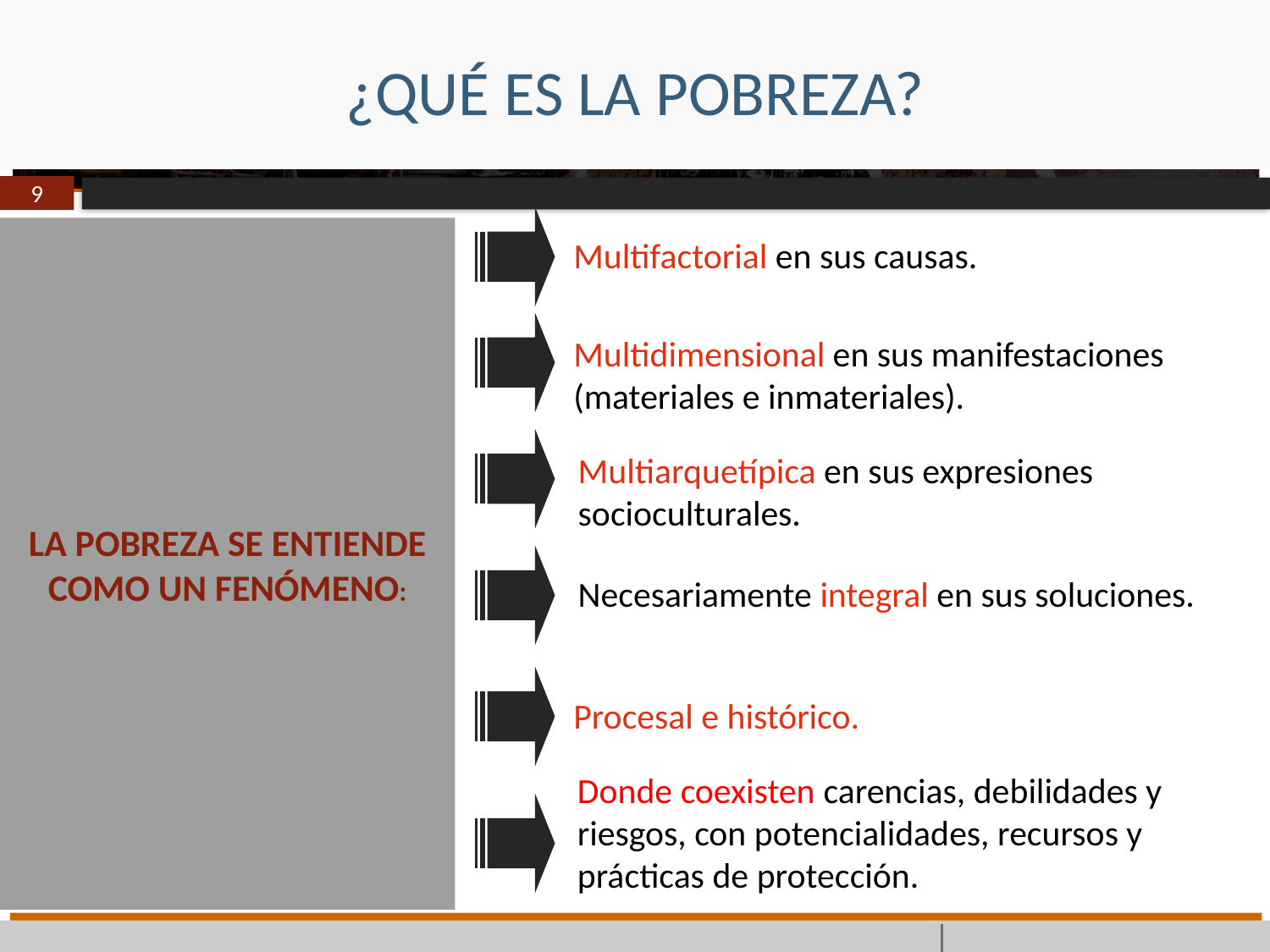

# ¿QUÉ ES LA POBREZA?
9

LA POBREZA SE ENTIENDE COMO UN FENÓMENO:
Multifactorial en sus causas.

Multidimensional en sus manifestaciones (materiales e inmateriales).

Multiarquetípica en sus expresiones socioculturales.

Necesariamente integral en sus soluciones.

Procesal e histórico.
Donde coexisten carencias, debilidades y riesgos, con potencialidades, recursos y prácticas de protección.